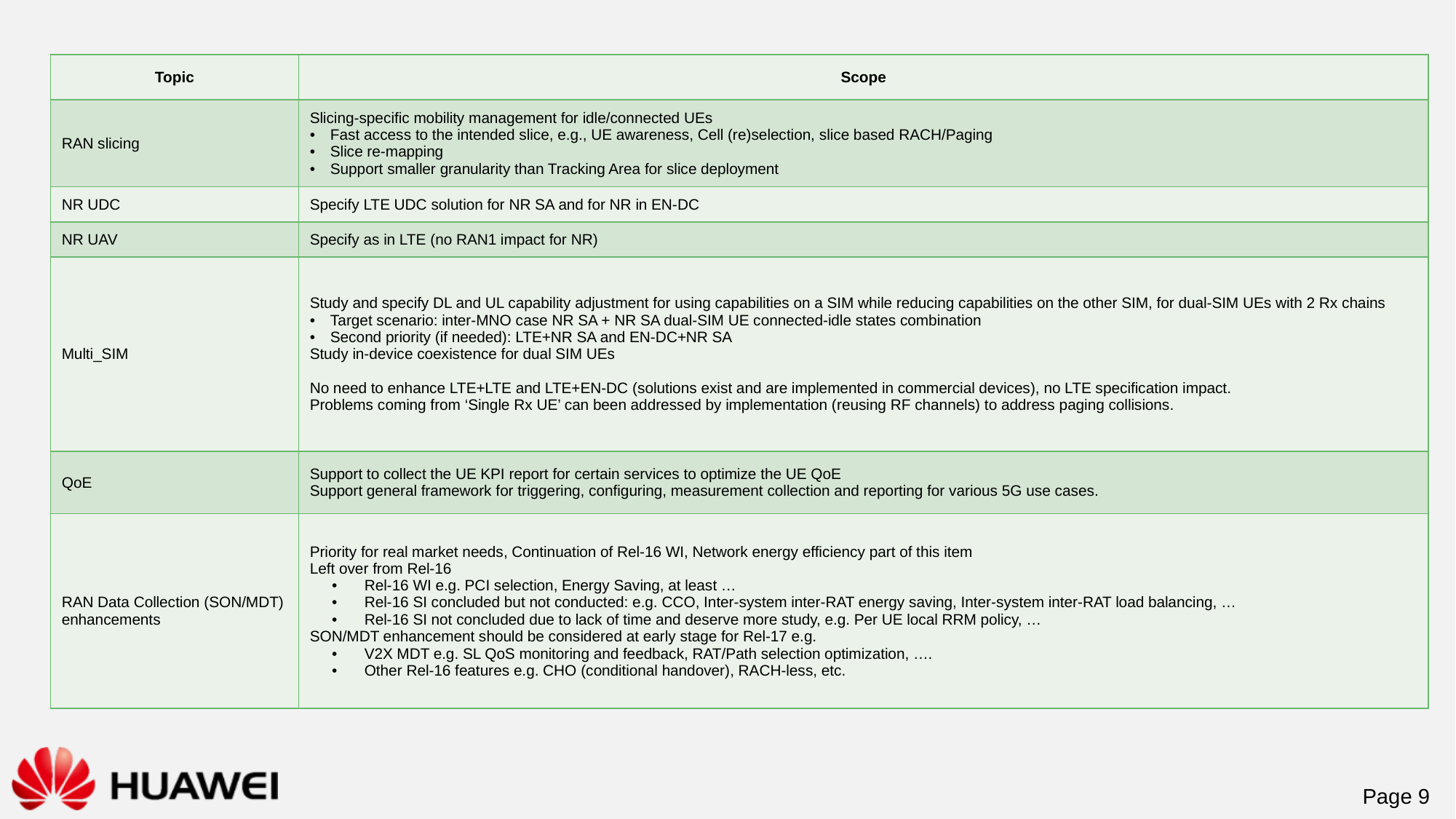

| Topic | Scope |
| --- | --- |
| RAN slicing | Slicing-specific mobility management for idle/connected UEs Fast access to the intended slice, e.g., UE awareness, Cell (re)selection, slice based RACH/Paging Slice re-mapping Support smaller granularity than Tracking Area for slice deployment |
| NR UDC | Specify LTE UDC solution for NR SA and for NR in EN-DC |
| NR UAV | Specify as in LTE (no RAN1 impact for NR) |
| Multi\_SIM | Study and specify DL and UL capability adjustment for using capabilities on a SIM while reducing capabilities on the other SIM, for dual-SIM UEs with 2 Rx chains Target scenario: inter-MNO case NR SA + NR SA dual-SIM UE connected-idle states combination Second priority (if needed): LTE+NR SA and EN-DC+NR SA Study in-device coexistence for dual SIM UEs No need to enhance LTE+LTE and LTE+EN-DC (solutions exist and are implemented in commercial devices), no LTE specification impact. Problems coming from ‘Single Rx UE’ can been addressed by implementation (reusing RF channels) to address paging collisions. |
| QoE | Support to collect the UE KPI report for certain services to optimize the UE QoE Support general framework for triggering, configuring, measurement collection and reporting for various 5G use cases. |
| RAN Data Collection (SON/MDT) enhancements | Priority for real market needs, Continuation of Rel-16 WI, Network energy efficiency part of this item Left over from Rel-16 Rel-16 WI e.g. PCI selection, Energy Saving, at least … Rel-16 SI concluded but not conducted: e.g. CCO, Inter-system inter-RAT energy saving, Inter-system inter-RAT load balancing, … Rel-16 SI not concluded due to lack of time and deserve more study, e.g. Per UE local RRM policy, … SON/MDT enhancement should be considered at early stage for Rel-17 e.g. V2X MDT e.g. SL QoS monitoring and feedback, RAT/Path selection optimization, …. Other Rel-16 features e.g. CHO (conditional handover), RACH-less, etc. |